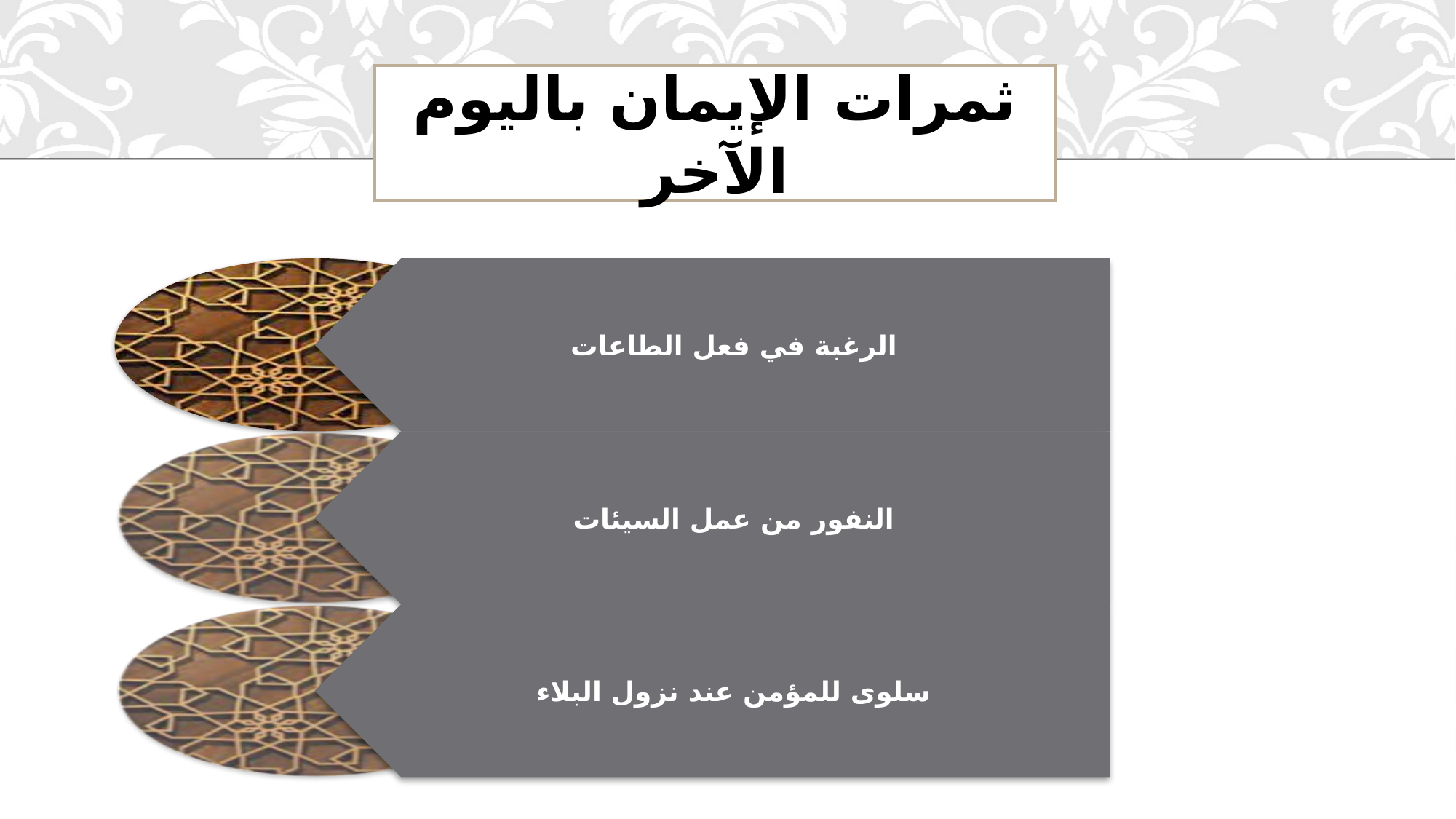

# ثمرات الإيمان باليوم الآخر

الرغبة في فعل الطاعات
النفور من عمل السيئات